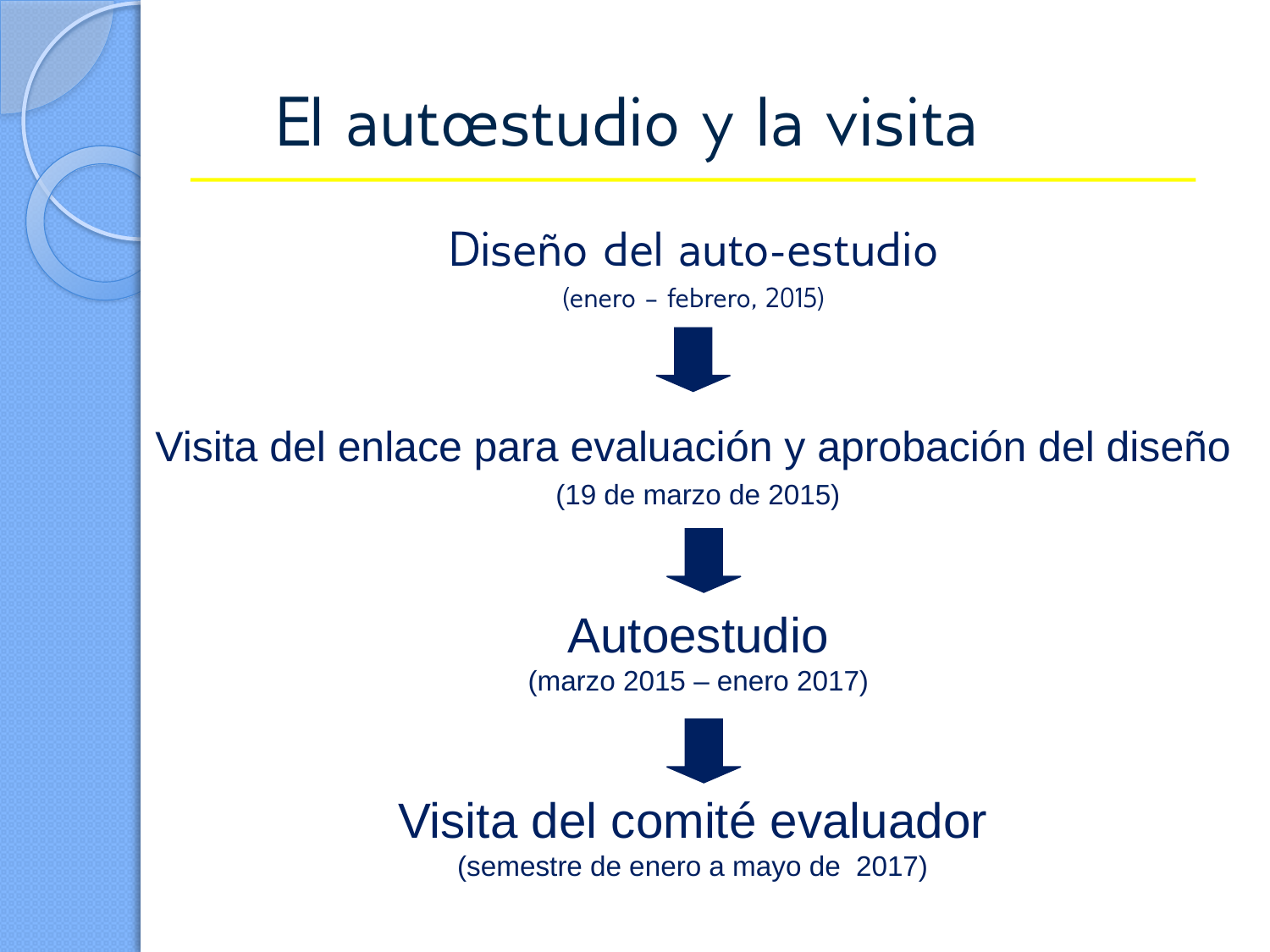

# El autoestudio y la visita

Diseño del auto-estudio
(enero – febrero, 2015)

Visita del enlace para evaluación y aprobación del diseño
 (19 de marzo de 2015)

Autoestudio
(marzo 2015 – enero 2017)

Visita del comité evaluador
(semestre de enero a mayo de  2017)